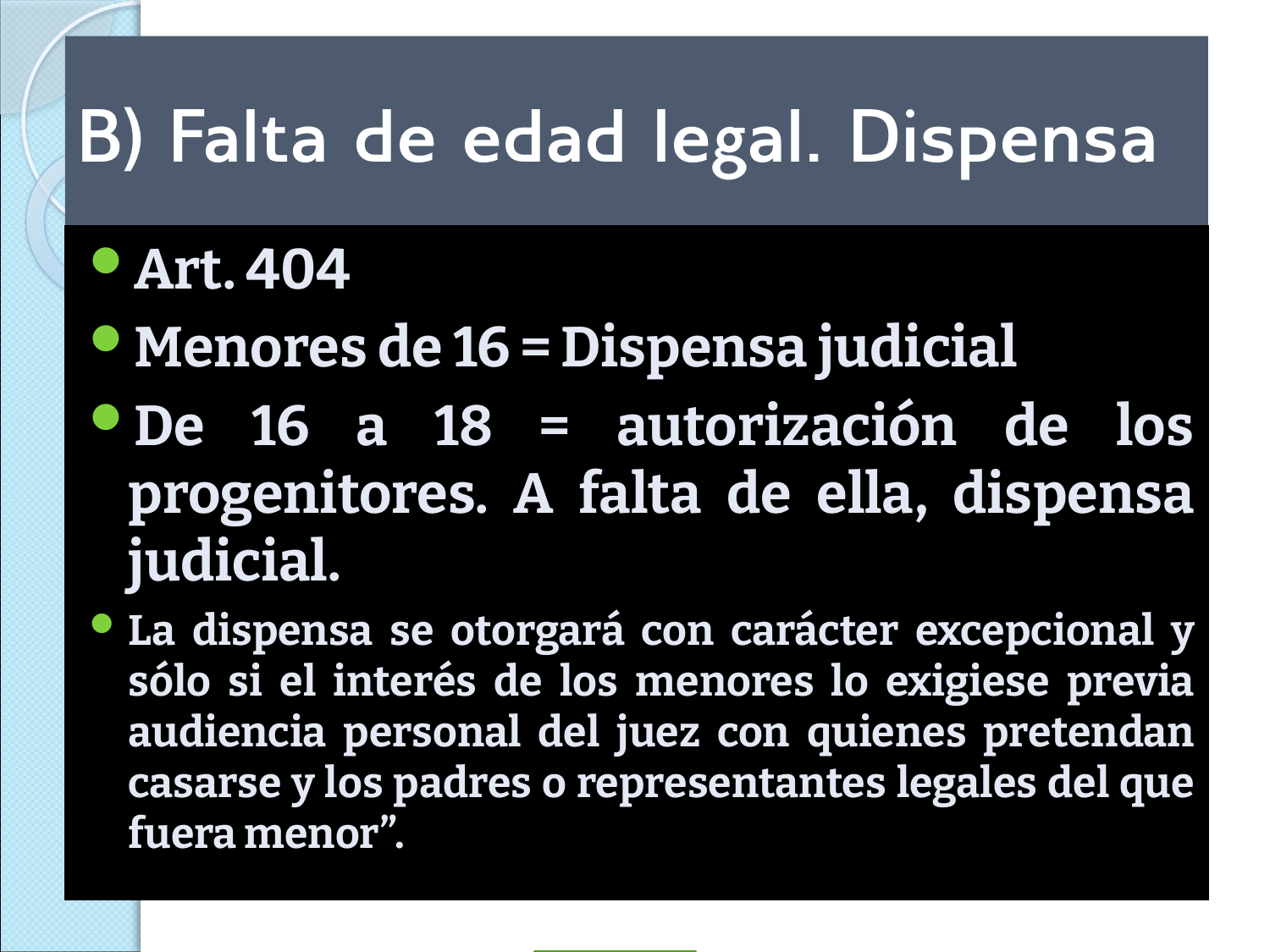

# B) Falta de edad legal. Dispensa
Art. 404
Menores de 16 = Dispensa judicial
De 16 a 18 = autorización de los progenitores. A falta de ella, dispensa judicial.
La dispensa se otorgará con carácter excepcional y sólo si el interés de los menores lo exigiese previa audiencia personal del juez con quienes pretendan casarse y los padres o representantes legales del que fuera menor”.